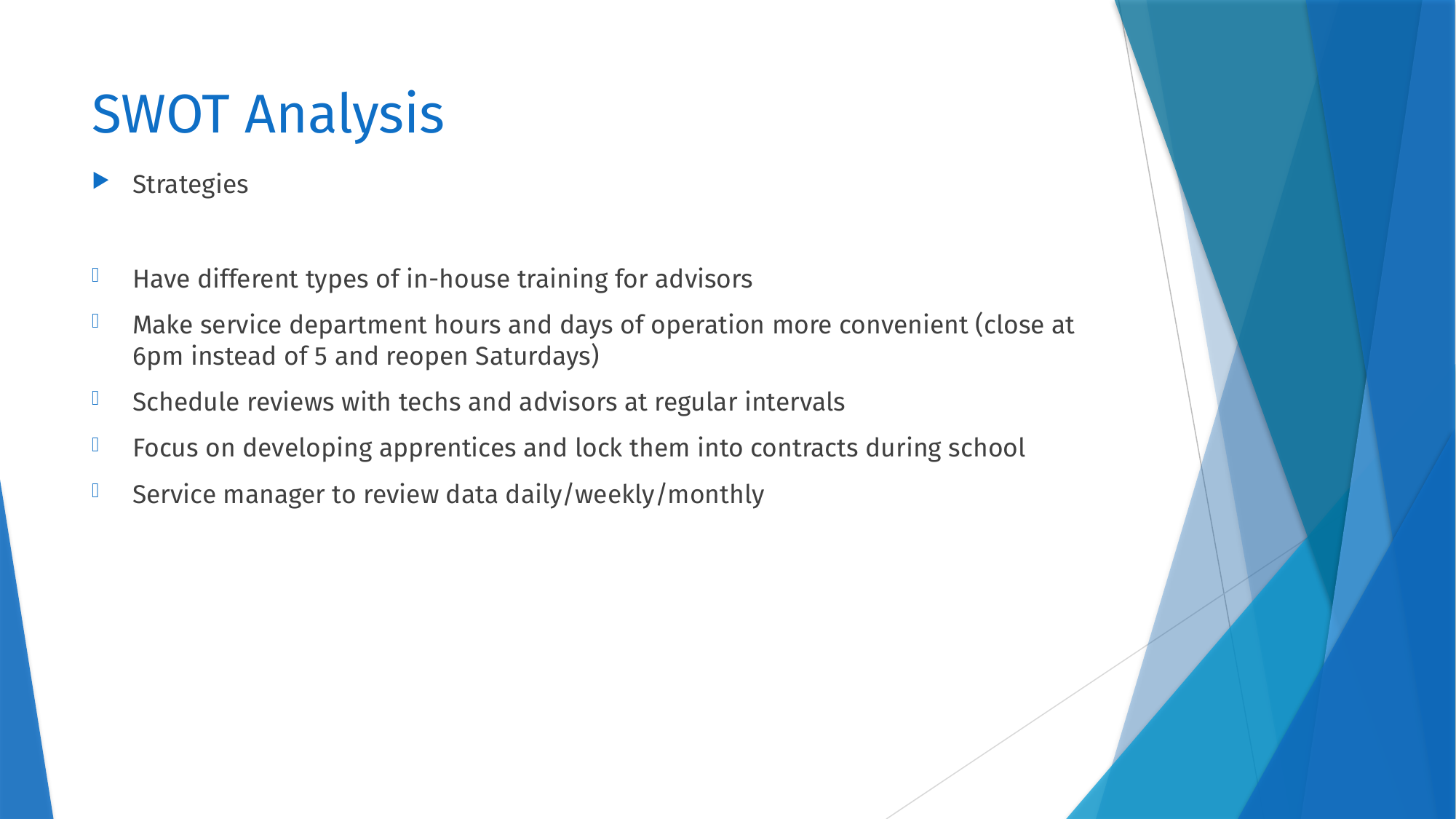

# SWOT Analysis
Strategies

Have different types of in-house training for advisors
Make service department hours and days of operation more convenient (close at 6pm instead of 5 and reopen Saturdays)
Schedule reviews with techs and advisors at regular intervals
Focus on developing apprentices and lock them into contracts during school
Service manager to review data daily/weekly/monthly